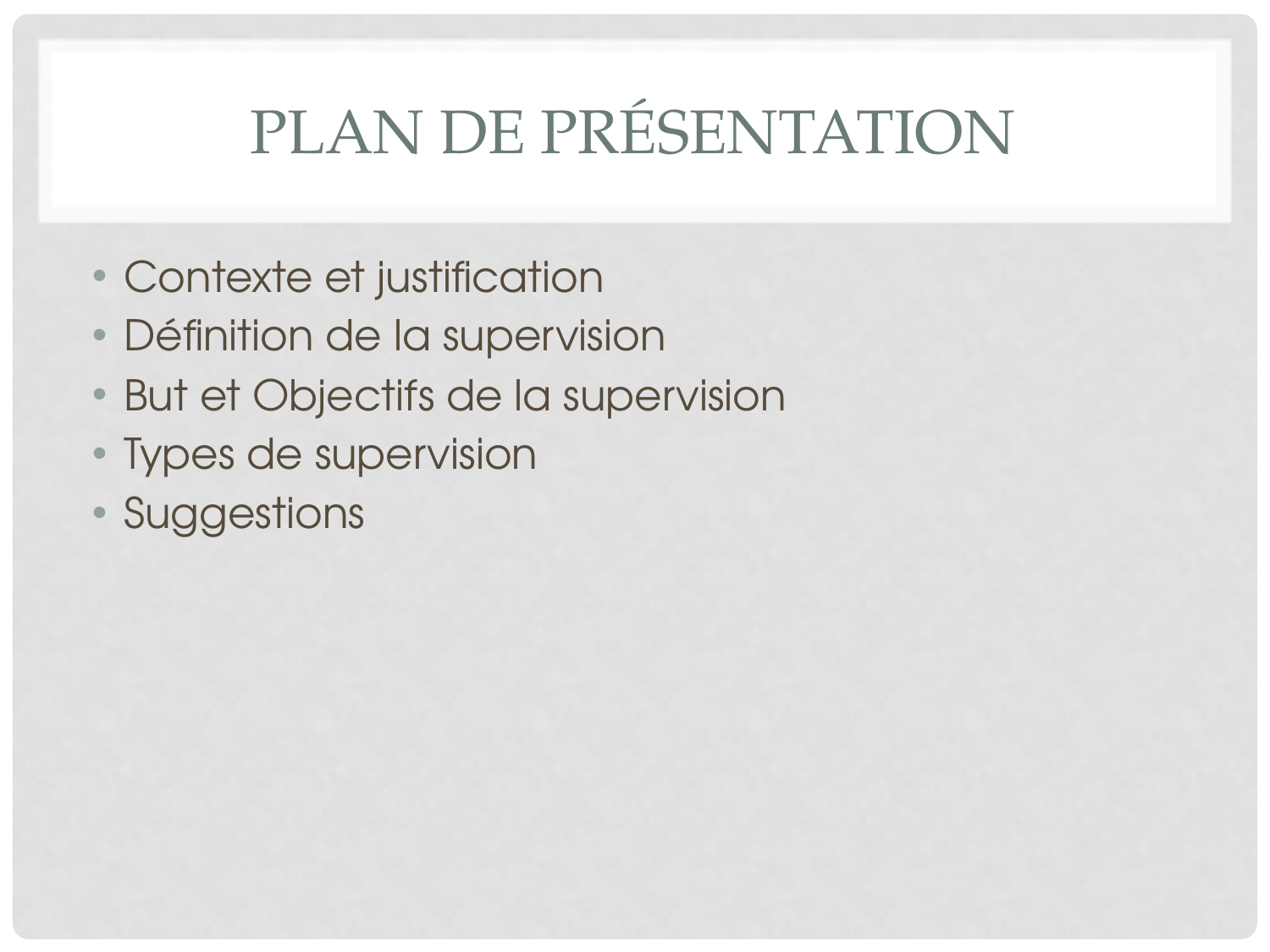

# Plan de présentation
Contexte et justification
Définition de la supervision
But et Objectifs de la supervision
Types de supervision
Suggestions